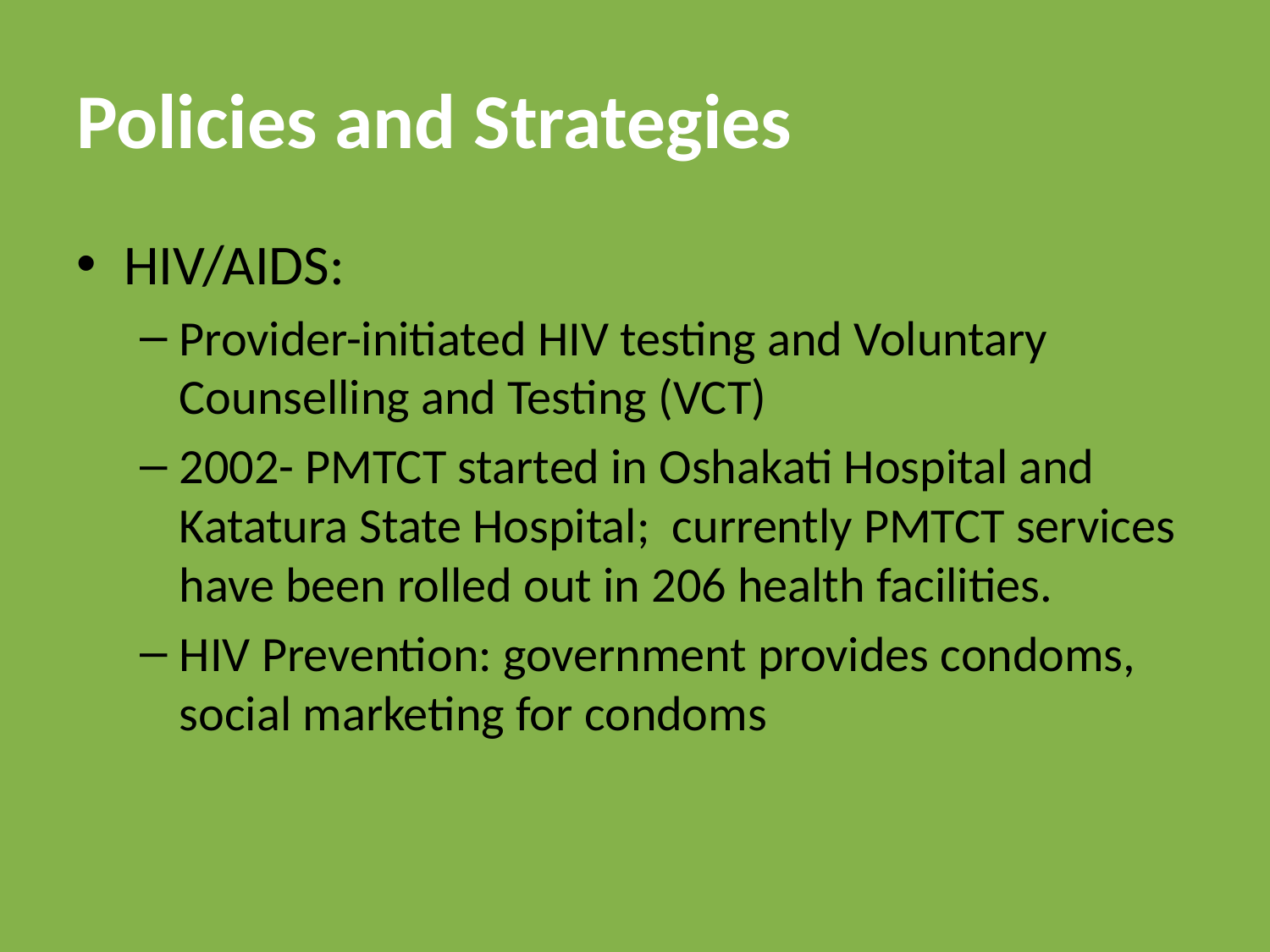

# Policies and Strategies
HIV/AIDS:
Provider-initiated HIV testing and Voluntary Counselling and Testing (VCT)
2002- PMTCT started in Oshakati Hospital and Katatura State Hospital;  currently PMTCT services have been rolled out in 206 health facilities.
HIV Prevention: government provides condoms, social marketing for condoms